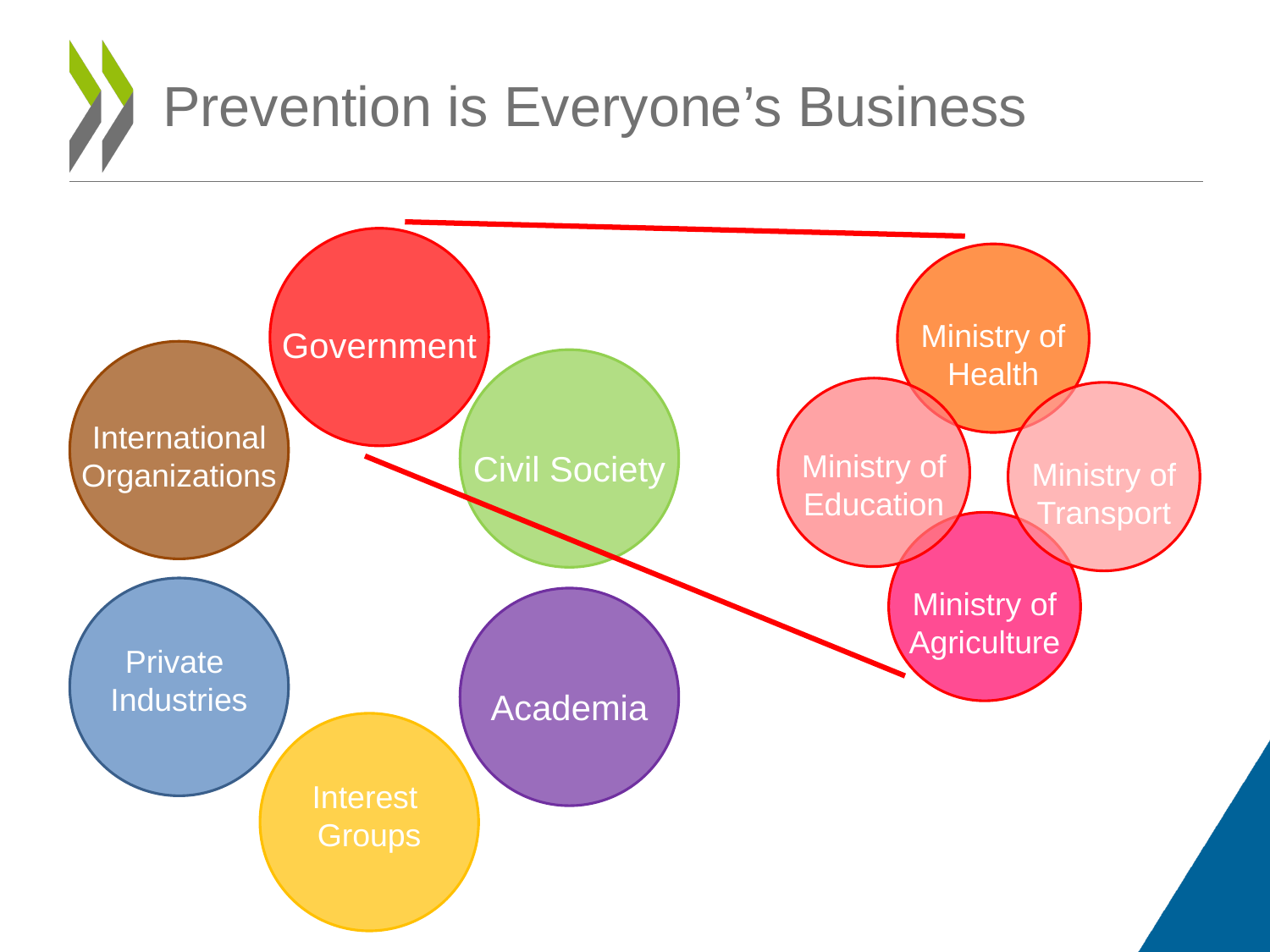

# Prevention is Everyone’s Business

Ministry of
Health

Ministry of
Education

Ministry of
Transport

Ministry of
Agriculture

Government

International
Organizations

Civil Society

Private
Industries

Academia

Interest
Groups